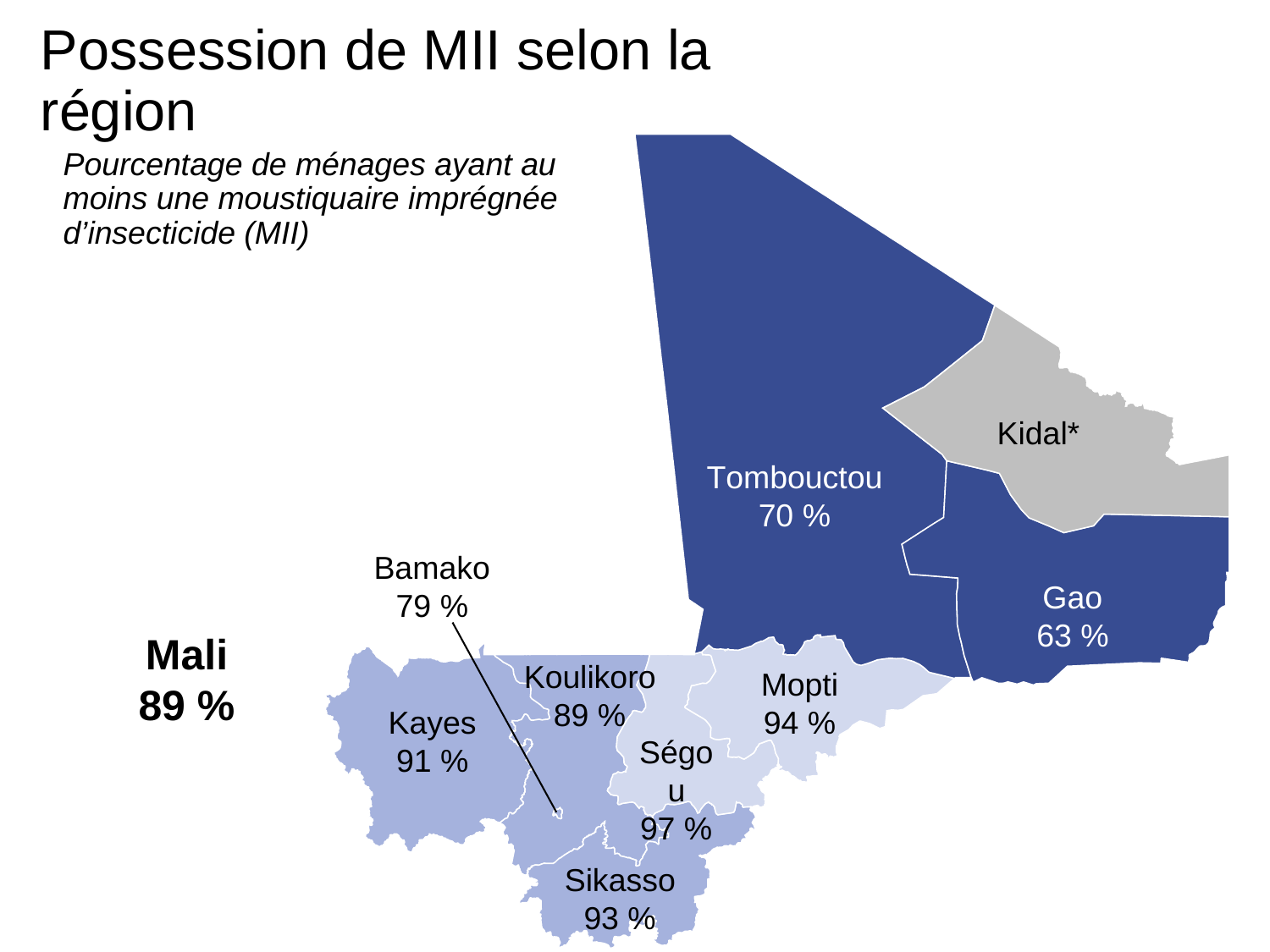

# Possession de MII selon la région

Pourcentage de ménages ayant au moins une moustiquaire imprégnée d’insecticide (MII)

Kidal*
Tombouctou
70 %

Bamako
79 %
Gao
63 %
Mali
89 %

Koulikoro
89 %

Mopti
94 %
Kayes
91 %
Ségou
97 %

Sikasso
93 %